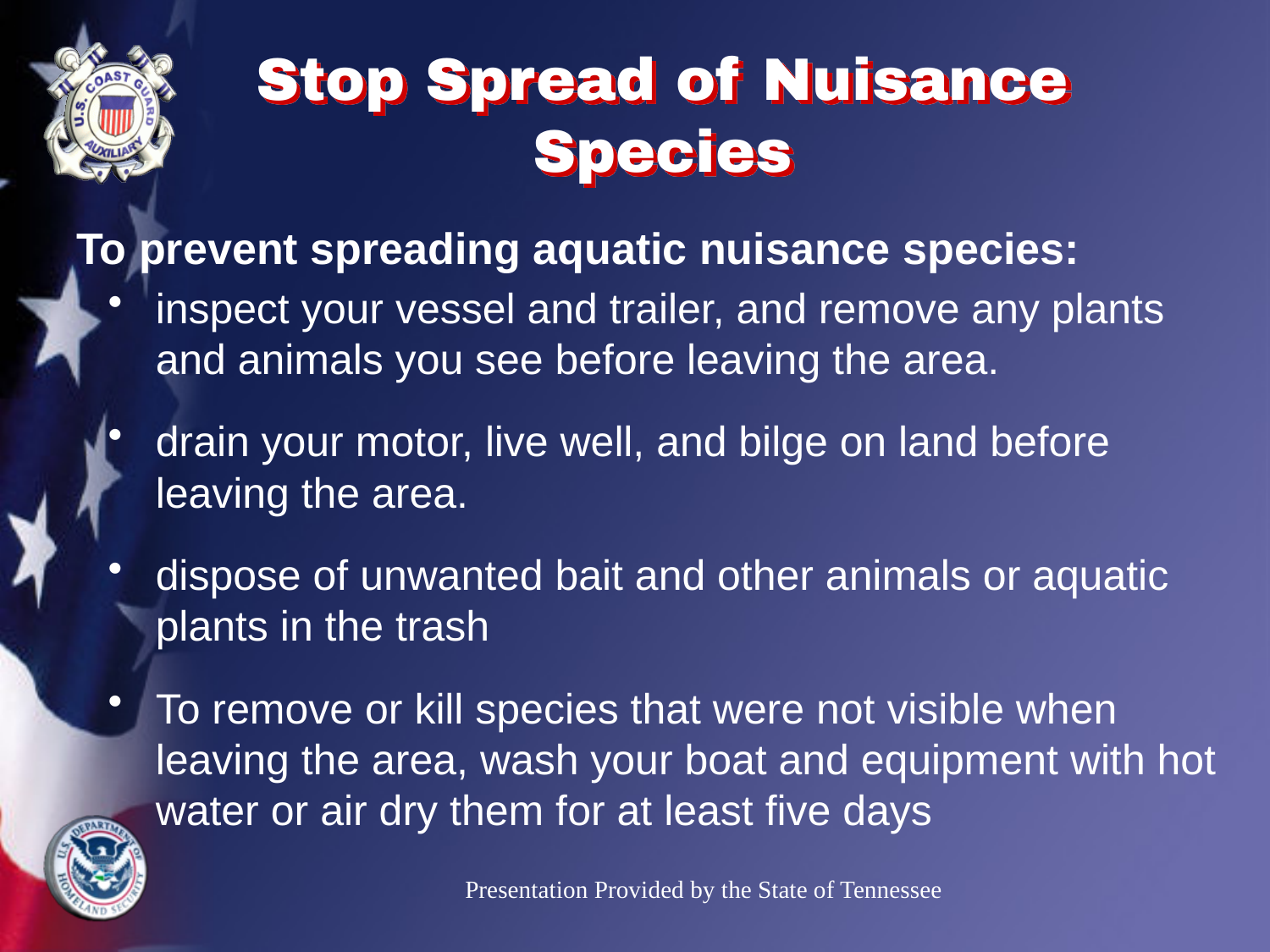

# Stop Spread of Nuisance Species
To prevent spreading aquatic nuisance species:
inspect your vessel and trailer, and remove any plants and animals you see before leaving the area.
drain your motor, live well, and bilge on land before leaving the area.
dispose of unwanted bait and other animals or aquatic plants in the trash
To remove or kill species that were not visible when leaving the area, wash your boat and equipment with hot water or air dry them for at least five days
Presentation Provided by the State of Tennessee